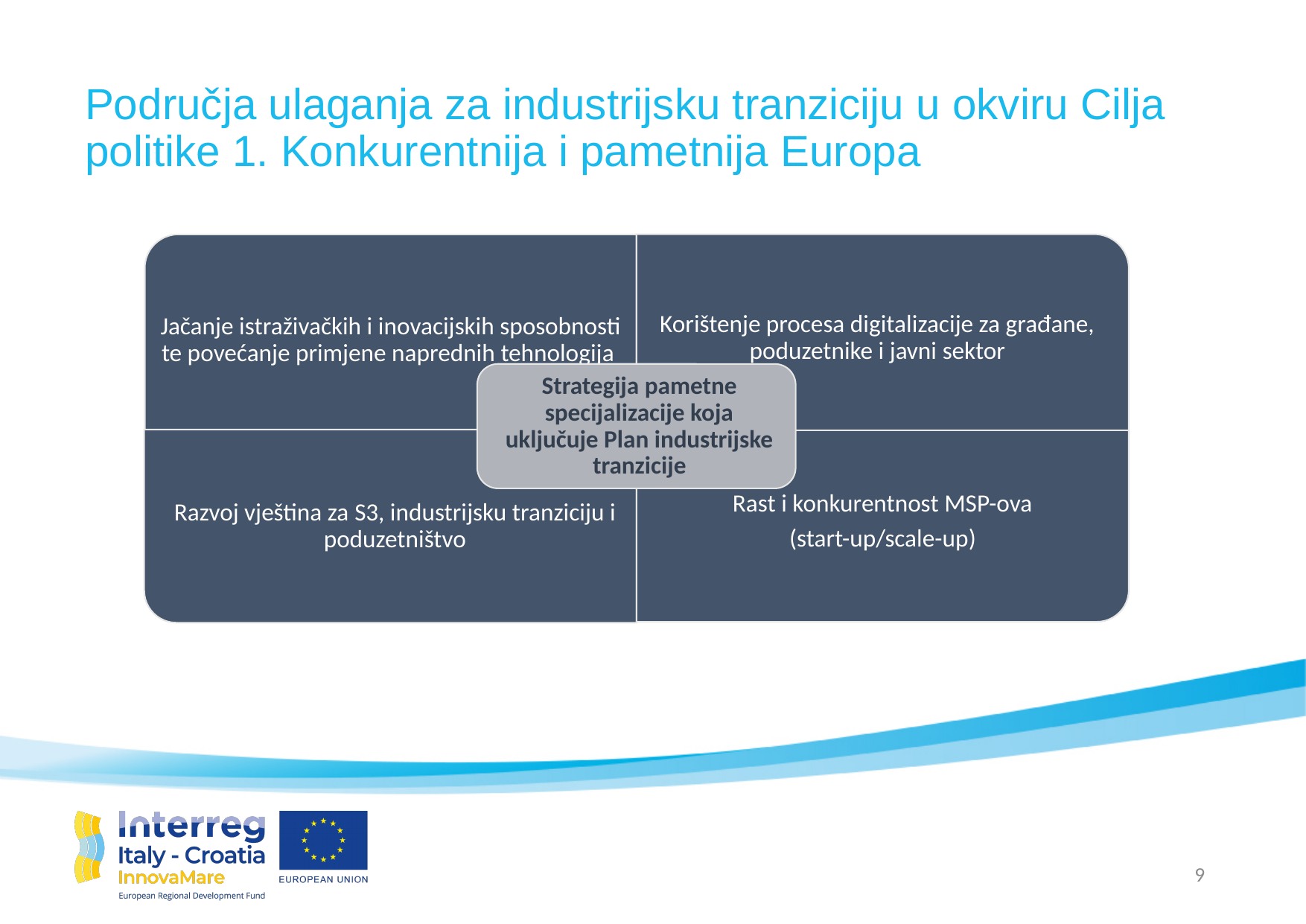

# Područja ulaganja za industrijsku tranziciju u okviru Cilja politike 1. Konkurentnija i pametnija Europa
Jačanje istraživačkih i inovacijskih sposobnosti te povećanje primjene naprednih tehnologija
Korištenje procesa digitalizacije za građane, poduzetnike i javni sektor
Razvoj vještina za S3, industrijsku tranziciju i poduzetništvo
Rast i konkurentnost MSP-ova
(start-up/scale-up)
Strategija pametne specijalizacije koja uključuje Plan industrijske tranzicije
9